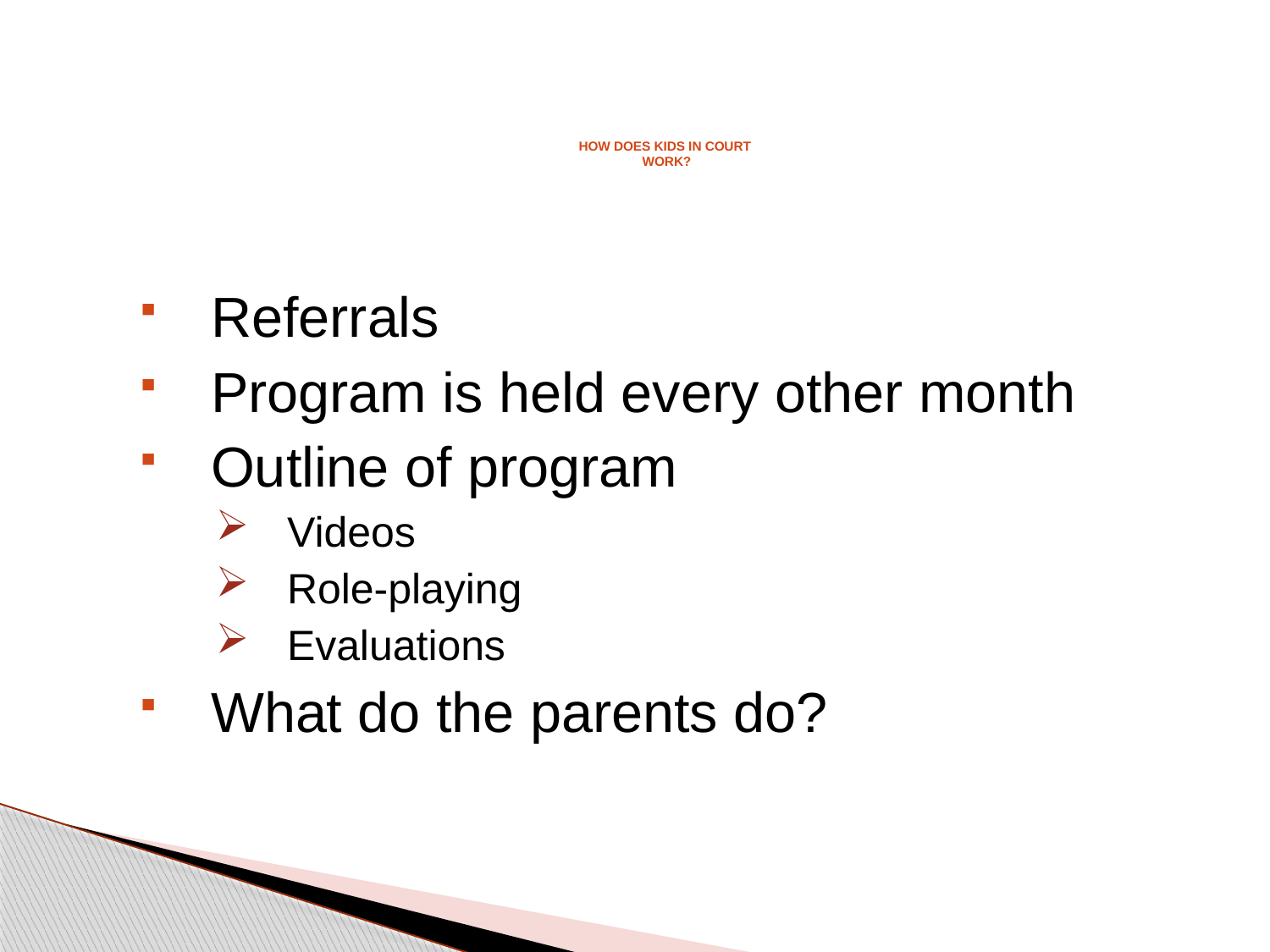

# HOW DOES KIDS IN COURT WORK?
Referrals
Program is held every other month
Outline of program
Videos
Role-playing
Evaluations
What do the parents do?